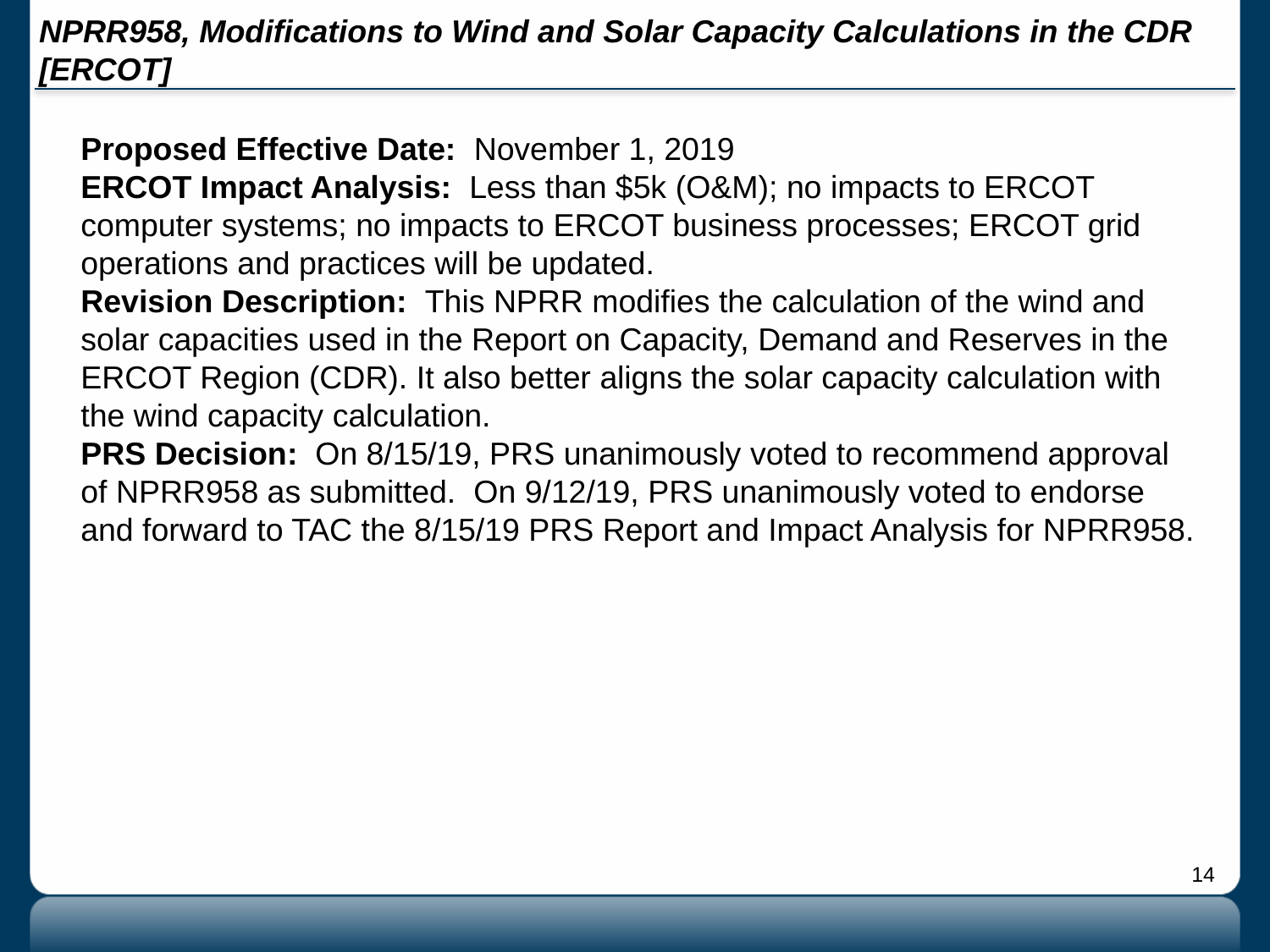

# NPRR958, Modifications to Wind and Solar Capacity Calculations in the CDR [ERCOT]
Proposed Effective Date:  November 1, 2019
ERCOT Impact Analysis:  Less than $5k (O&M); no impacts to ERCOT computer systems; no impacts to ERCOT business processes; ERCOT grid operations and practices will be updated.
Revision Description:  This NPRR modifies the calculation of the wind and solar capacities used in the Report on Capacity, Demand and Reserves in the ERCOT Region (CDR). It also better aligns the solar capacity calculation with the wind capacity calculation.
PRS Decision:  On 8/15/19, PRS unanimously voted to recommend approval of NPRR958 as submitted.  On 9/12/19, PRS unanimously voted to endorse and forward to TAC the 8/15/19 PRS Report and Impact Analysis for NPRR958.